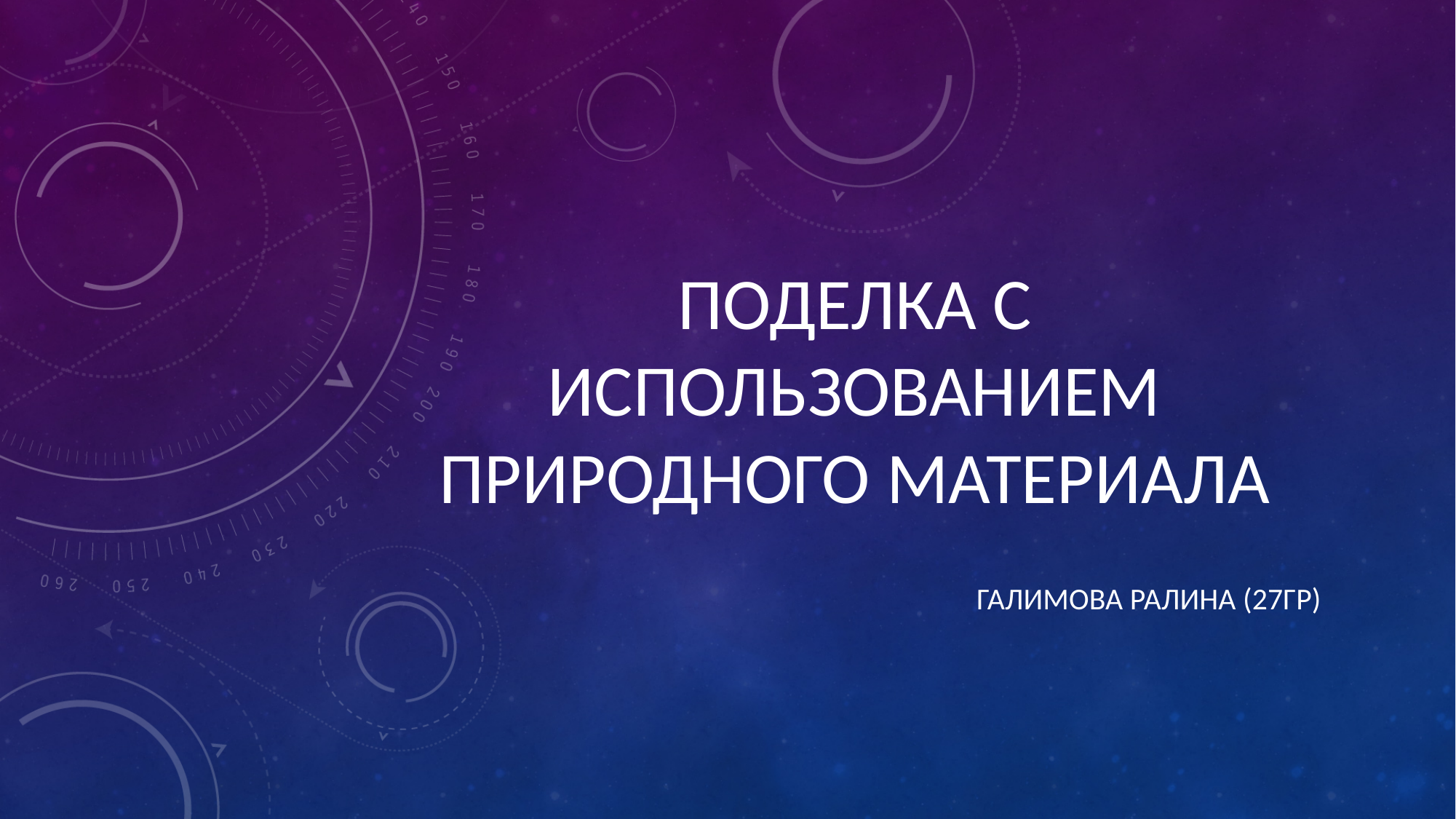

# Поделка с использованием природного материала
Галимова Ралина (27гр)